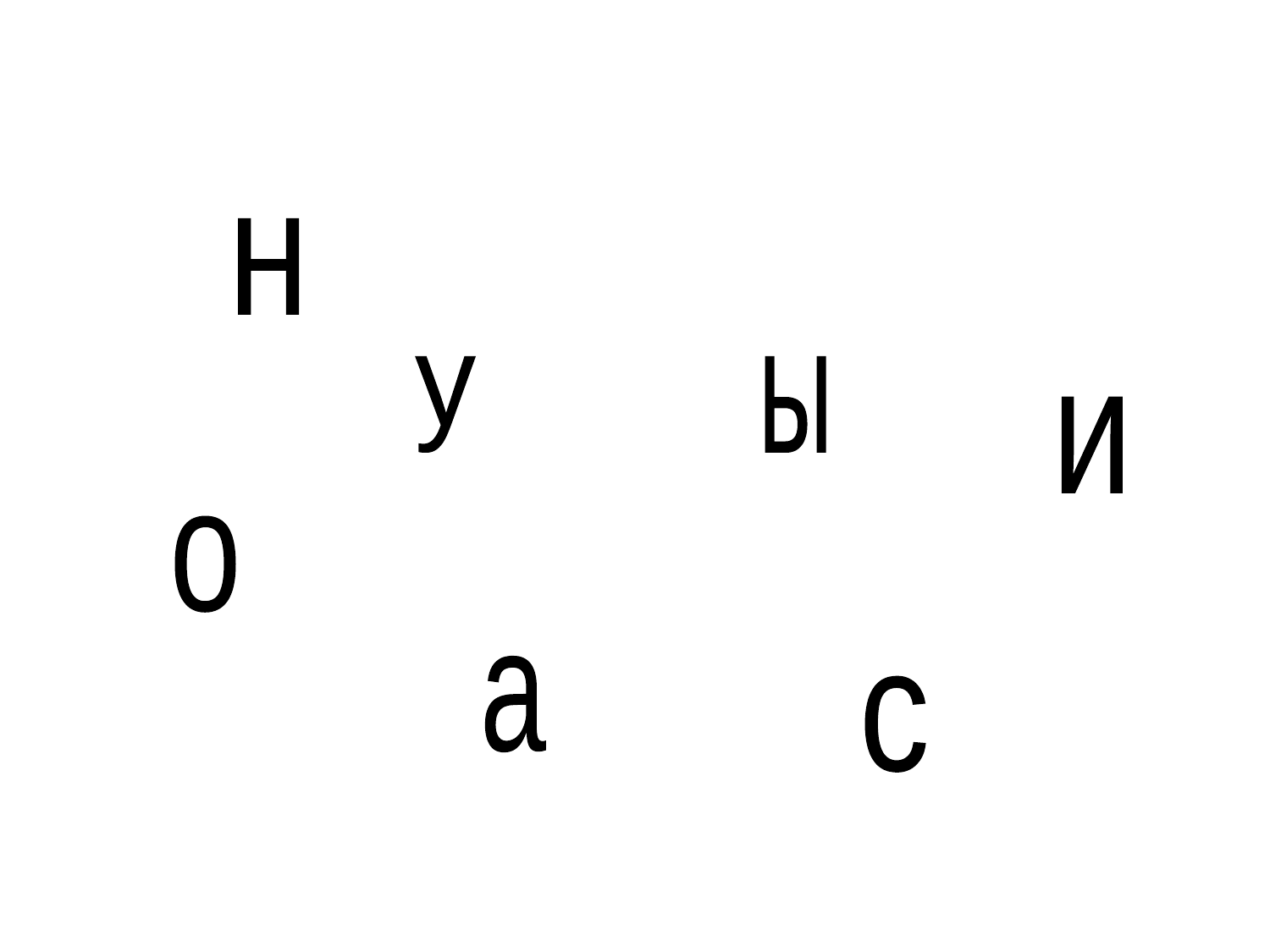

н
у
ы
и
о
а
с